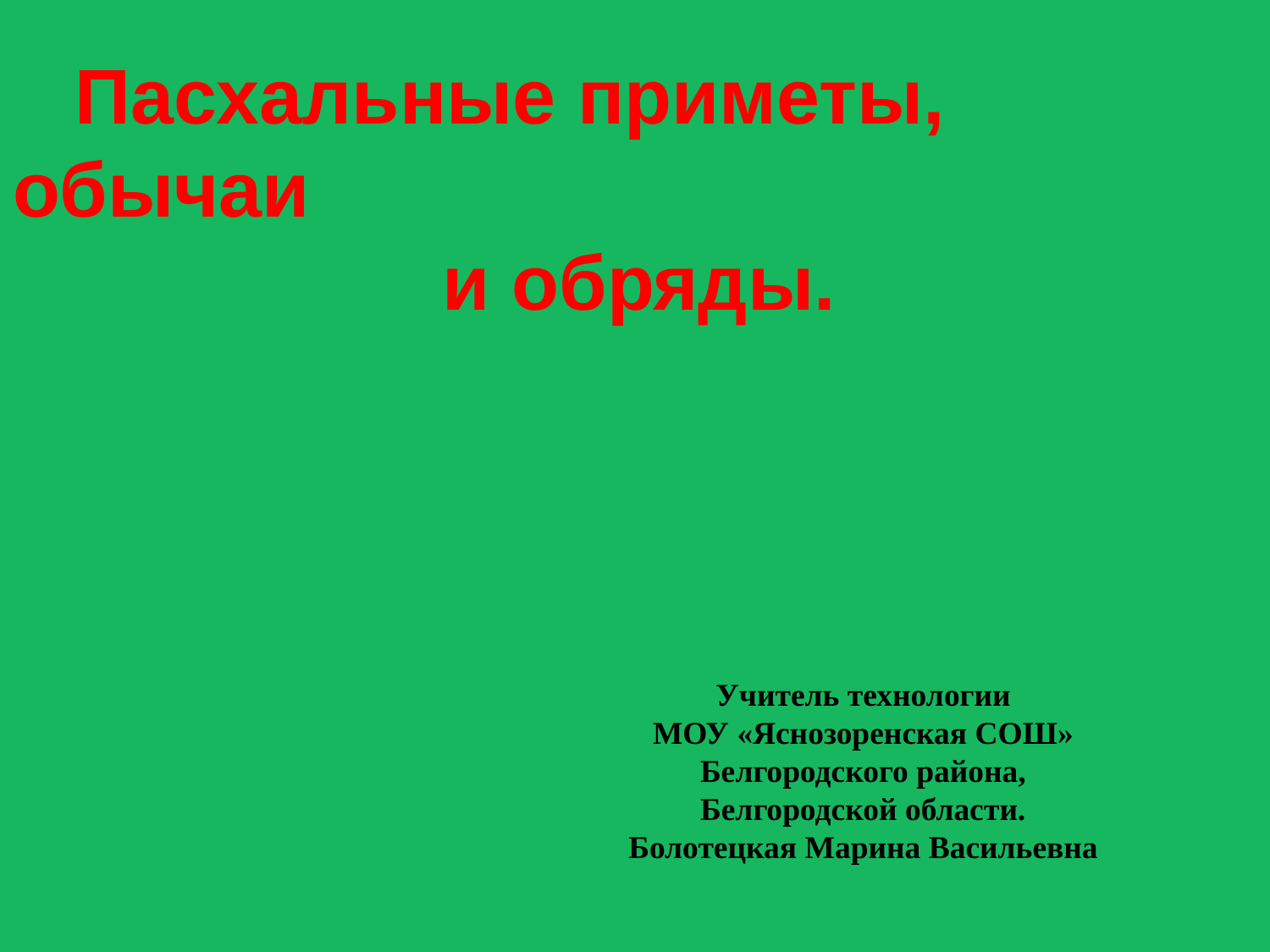

#
Пасхальные приметы,  обычаи
                 и обряды.

Учитель технологии
МОУ «Яснозоренская СОШ»
Белгородского района, Белгородской области.
Болотецкая Марина Васильевна